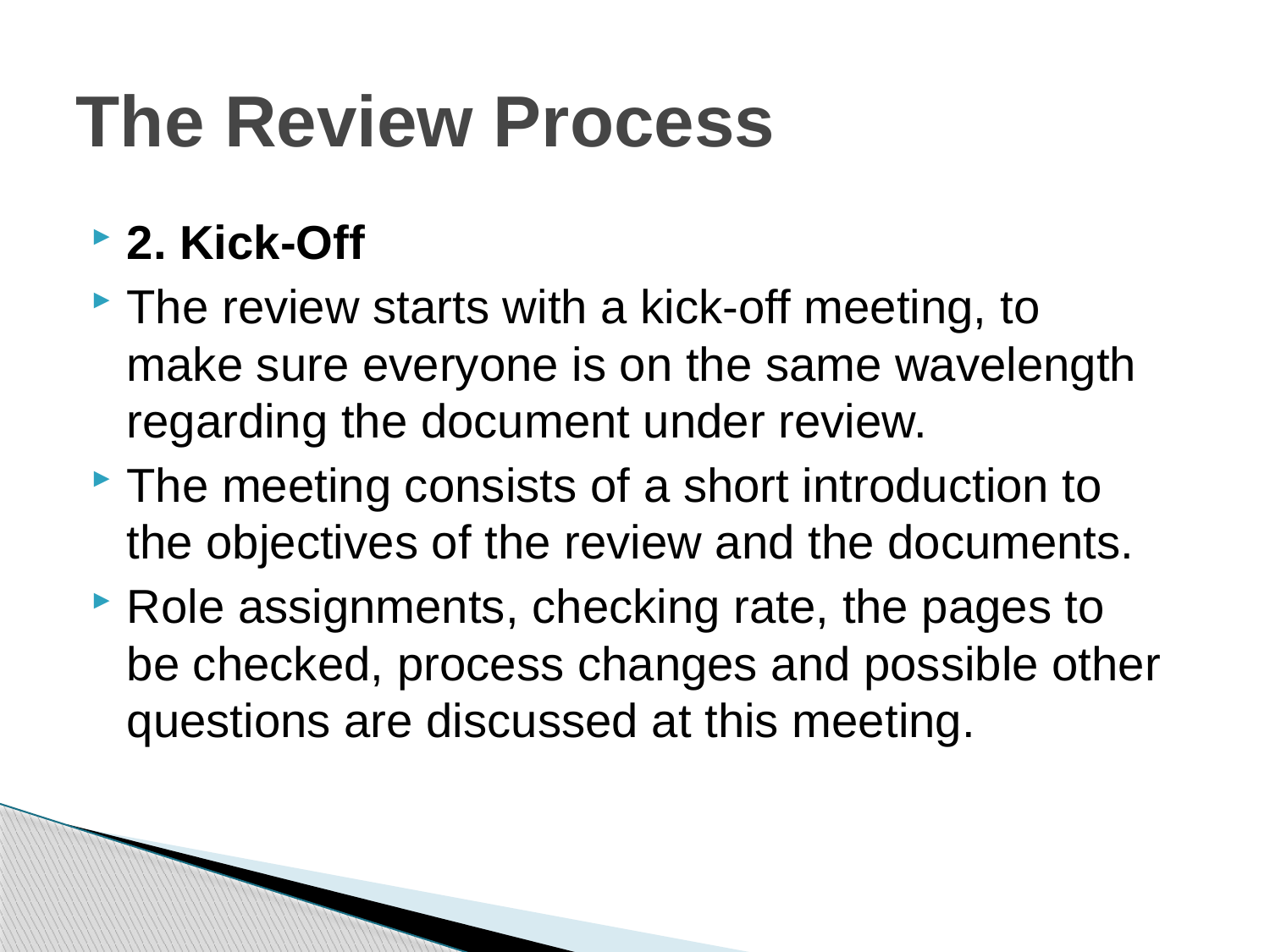

# The Review Process
2. Kick-Off
The review starts with a kick-off meeting, to make sure everyone is on the same wavelength regarding the document under review.
The meeting consists of a short introduction to the objectives of the review and the documents.
Role assignments, checking rate, the pages to be checked, process changes and possible other questions are discussed at this meeting.